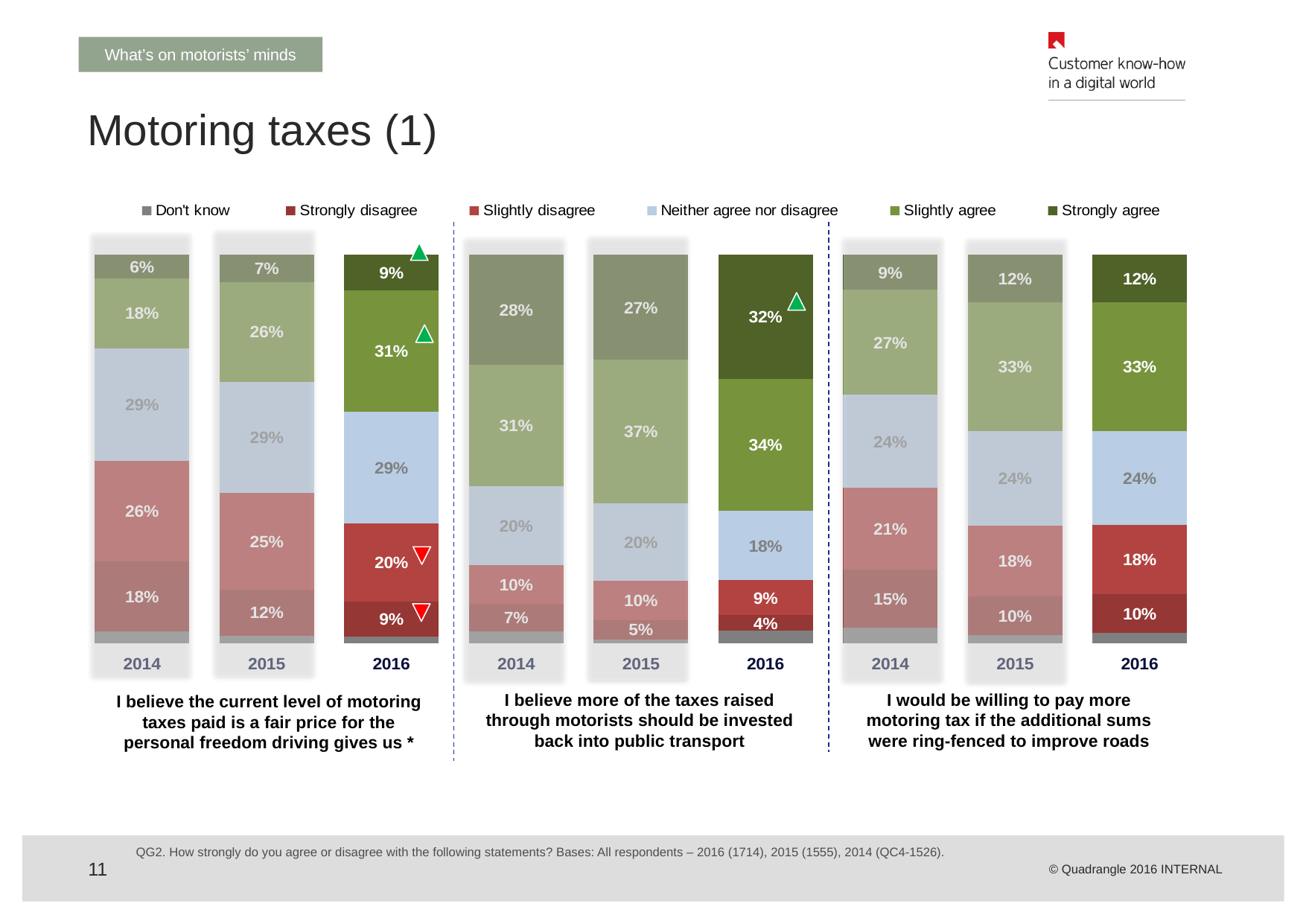

What’s on motorists’ minds
# Motoring taxes (1)

### Chart

| Category | Don't know  | Strongly disagree | Slightly disagree | Neither agree nor disagree | Slightly agree | Strongly agree |
|---|---|---|---|---|---|---|
| 2014 | 0.030000000000000002 | 0.18000000000000024 | 0.26 | 0.2900000000000003 | 0.18000000000000024 | 0.06000000000000003 |
| 2015 | 0.02000000000000001 | 0.12000000000000002 | 0.25 | 0.2900000000000003 | 0.26 | 0.07000000000000002 |
| 2016 | 0.017860720016320067 | 0.08977125475344003 | 0.20142968280560047 | 0.286624764249502 | 0.3139756138940021 | 0.09033796428106027 |
| 2014 | 0.030000000000000002 | 0.07000000000000002 | 0.1 | 0.2 | 0.3100000000000009 | 0.2800000000000001 |
| 2015 | 0.010000000000000005 | 0.05 | 0.1 | 0.2 | 0.3700000000000004 | 0.27 |
| 2016 | 0.03205680710214001 | 0.04000000000000002 | 0.09000000000000002 | 0.18000000000000024 | 0.34 | 0.320000000000001 |
| 2014 | 0.04000000000000002 | 0.15000000000000024 | 0.21000000000000021 | 0.2400000000000002 | 0.27 | 0.09000000000000002 |
| 2015 | 0.02000000000000001 | 0.1 | 0.18000000000000024 | 0.2400000000000002 | 0.3300000000000011 | 0.12000000000000002 |
| 2016 | 0.025589910084990113 | 0.09939711952237 | 0.17659149394170062 | 0.2400000000000002 | 0.3300000000000011 | 0.12000000000000002 |

I believe more of the taxes raised through motorists should be invested back into public transport
I would be willing to pay more motoring tax if the additional sums were ring-fenced to improve roads
I believe the current level of motoring taxes paid is a fair price for the personal freedom driving gives us *
QG2. How strongly do you agree or disagree with the following statements? Bases: All respondents – 2016 (1714), 2015 (1555), 2014 (QC4-1526).